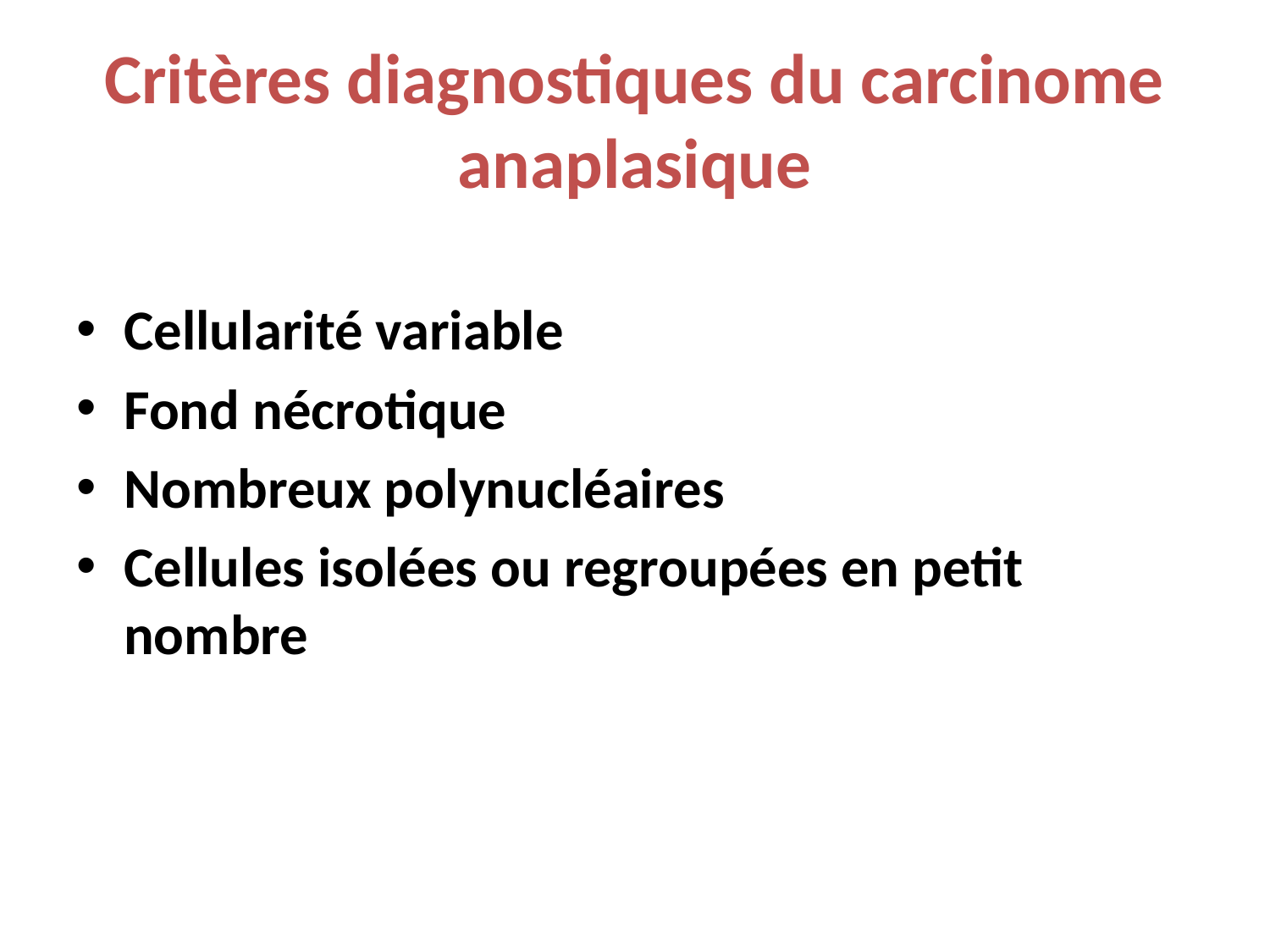

# Critères diagnostiques du carcinome anaplasique
Cellularité variable
Fond nécrotique
Nombreux polynucléaires
Cellules isolées ou regroupées en petit nombre